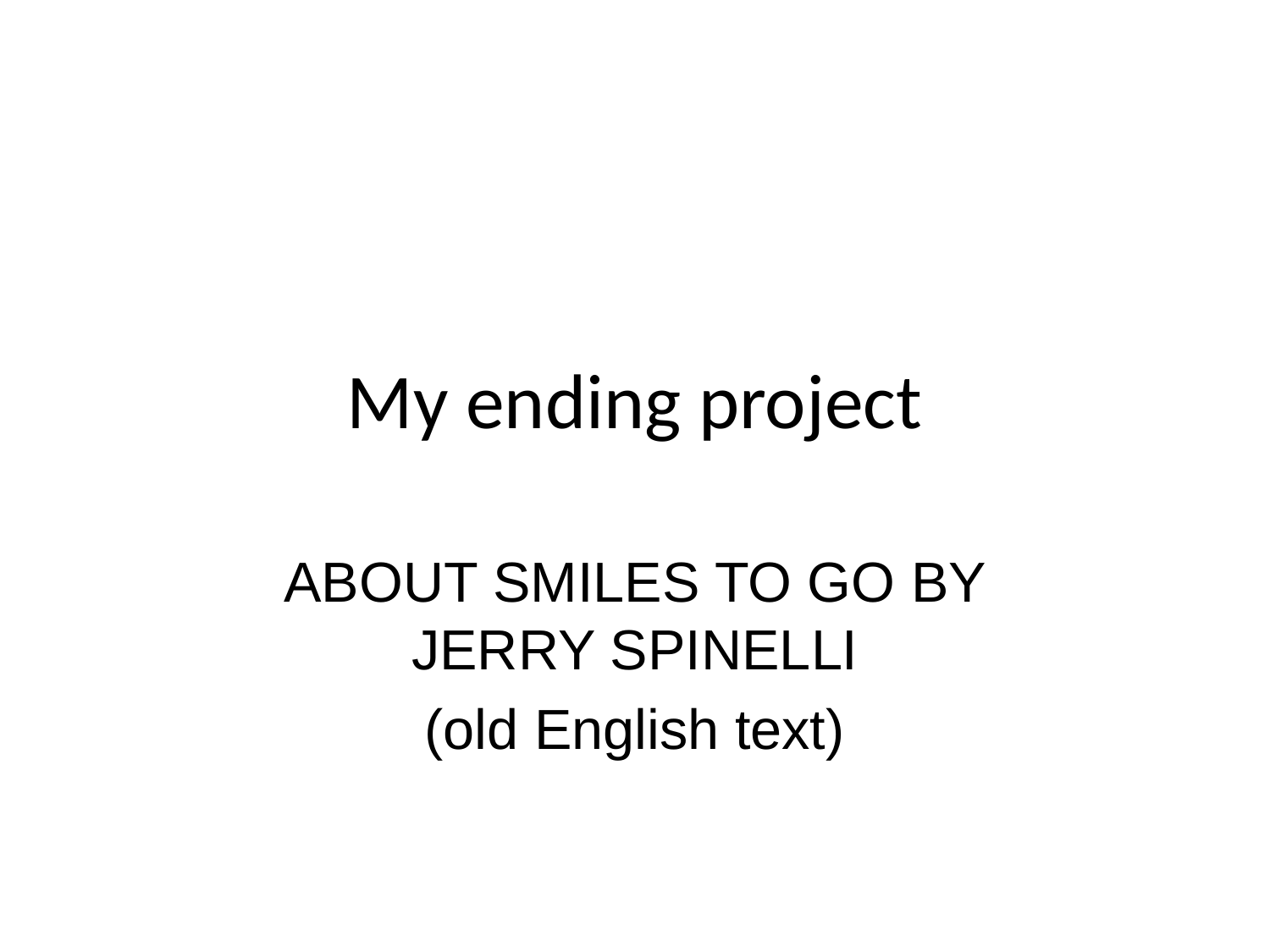

# My ending project
ABOUT SMILES TO GO BY JERRY SPINELLI
(old English text)